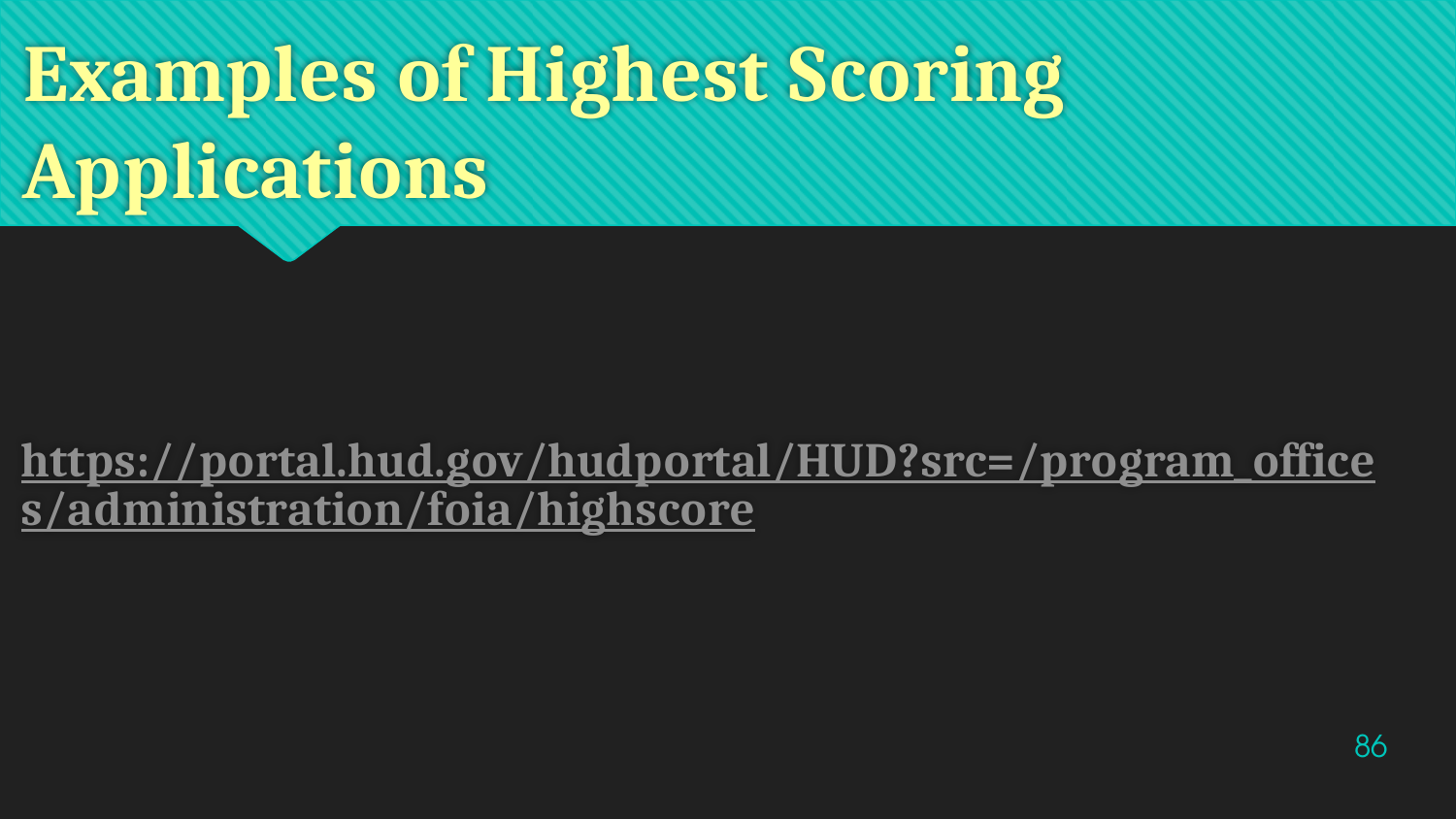

# Examples of Highest Scoring Applications
https://portal.hud.gov/hudportal/HUD?src=/program_offices/administration/foia/highscore

86